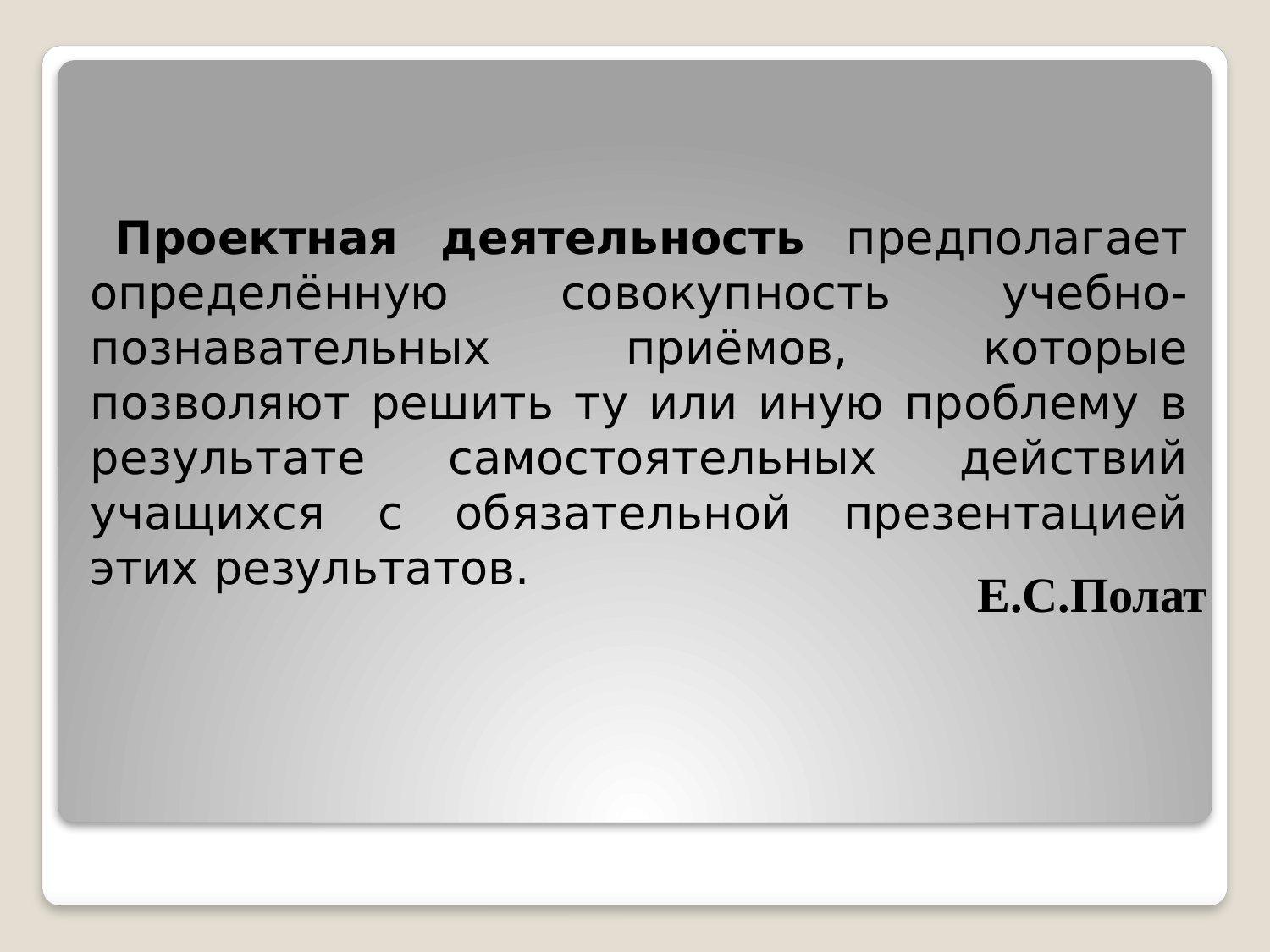

Проектная деятельность предполагает определённую совокупность учебно-познавательных приёмов, которые позволяют решить ту или иную проблему в результате самостоятельных действий учащихся с обязательной презентацией этих результатов.

Е.С.Полат